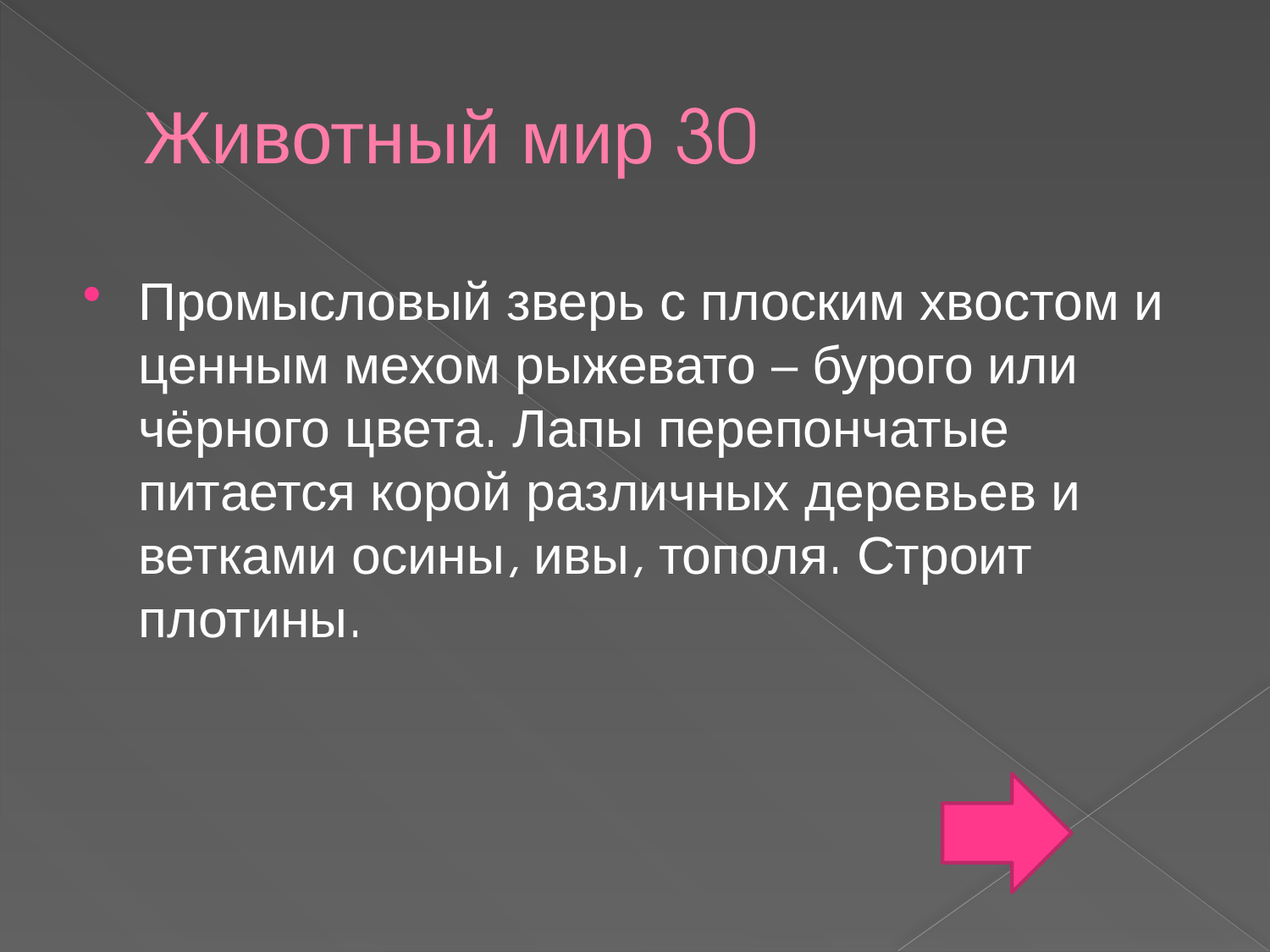

# Животный мир 30
Промысловый зверь с плоским хвостом и ценным мехом рыжевато – бурого или чёрного цвета. Лапы перепончатые питается корой различных деревьев и ветками осины, ивы, тополя. Строит плотины.